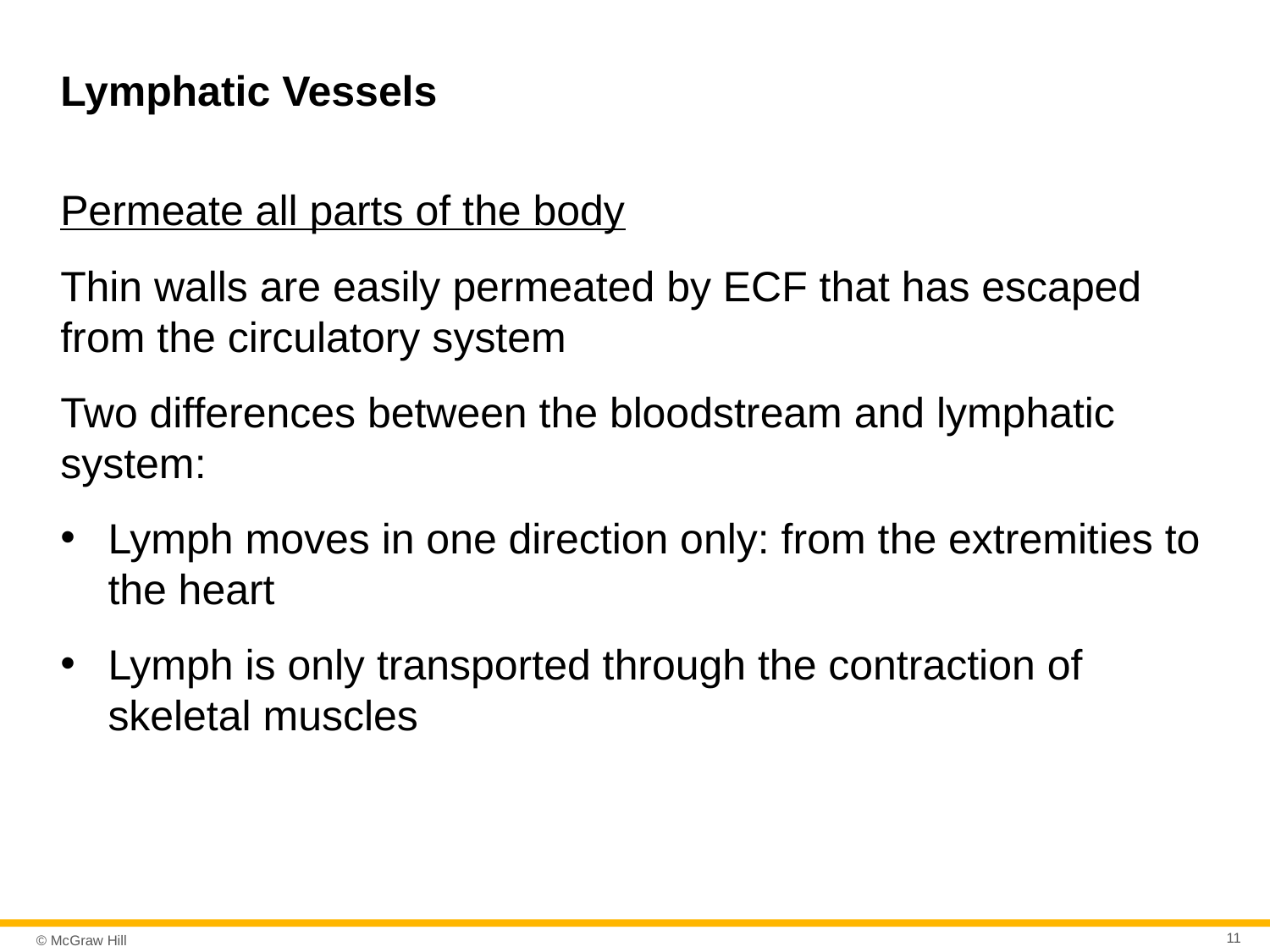

# Lymphatic Vessels
Permeate all parts of the body
Thin walls are easily permeated by ECF that has escaped from the circulatory system
Two differences between the bloodstream and lymphatic system:
Lymph moves in one direction only: from the extremities to the heart
Lymph is only transported through the contraction of skeletal muscles